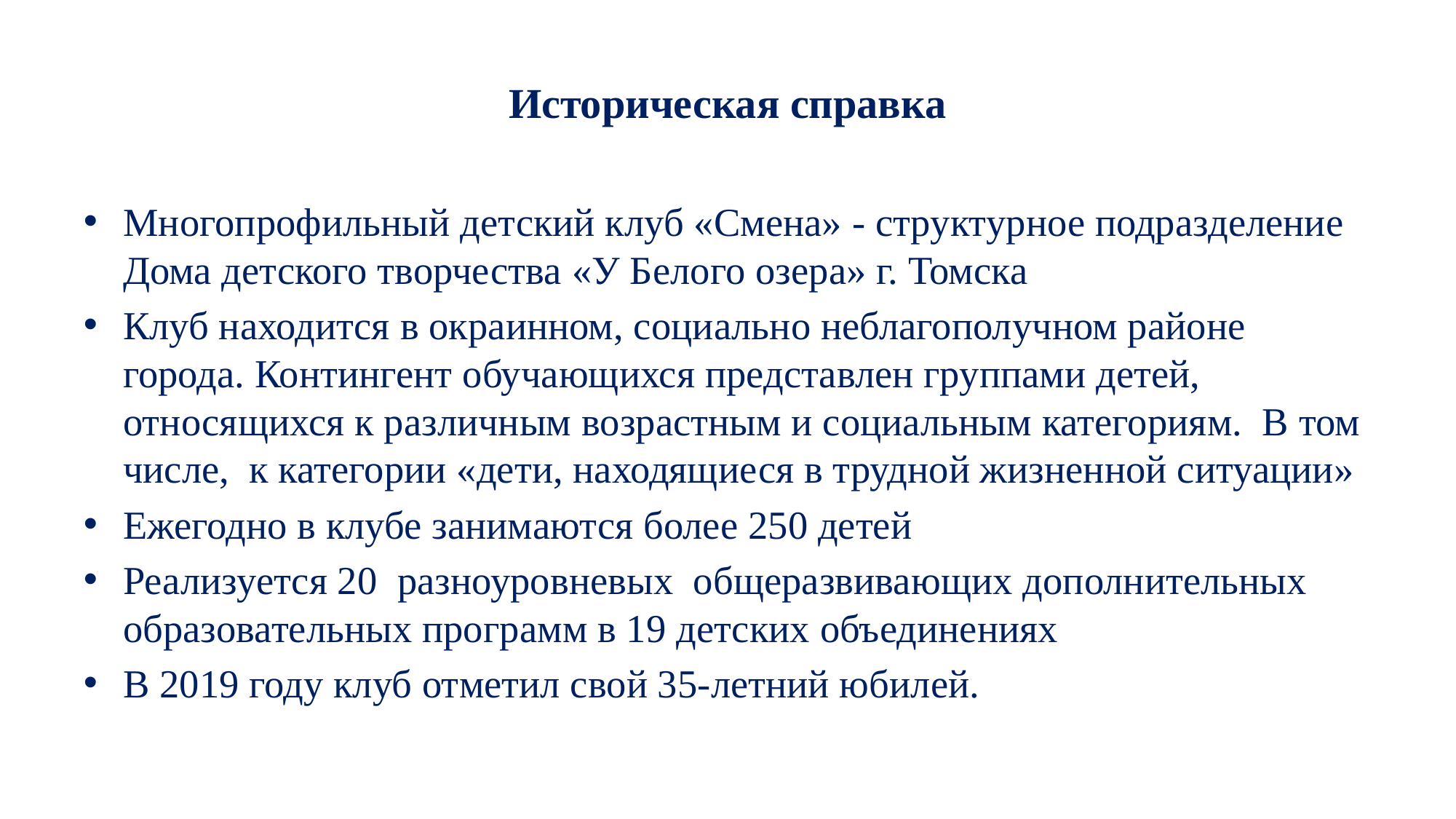

# Историческая справка
Многопрофильный детский клуб «Смена» - структурное подразделение Дома детского творчества «У Белого озера» г. Томска
Клуб находится в окраинном, социально неблагополучном районе города. Контингент обучающихся представлен группами детей,  относящихся к различным возрастным и социальным категориям.  В том числе,  к категории «дети, находящиеся в трудной жизненной ситуации»
Ежегодно в клубе занимаются более 250 детей
Реализуется 20  разноуровневых  общеразвивающих дополнительных образовательных программ в 19 детских объединениях
В 2019 году клуб отметил свой 35-летний юбилей.